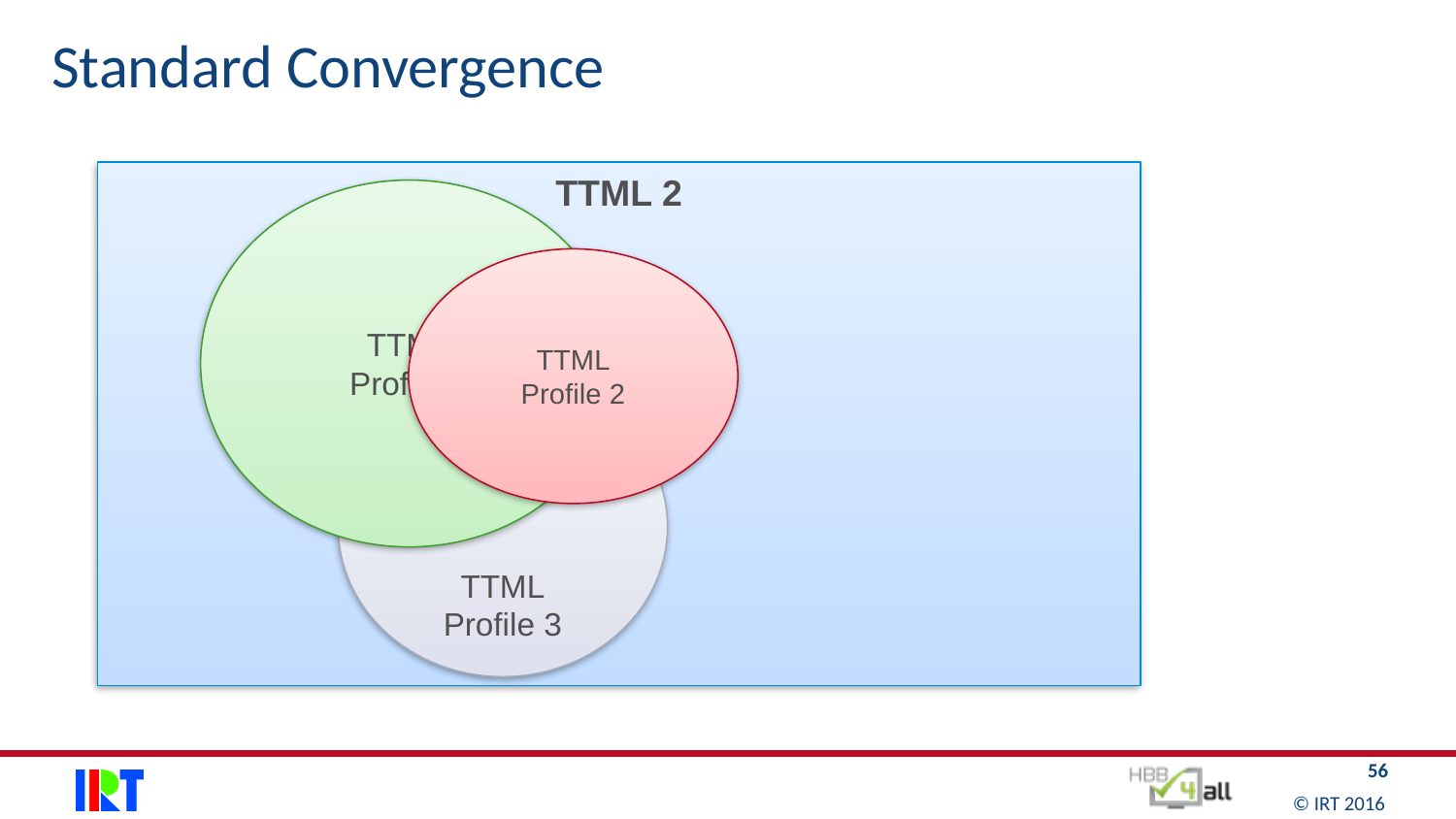

# Standard Convergence
TTML 2

TTML
Profile 1
TTML
Profile 2
TTML

TTML
Profile 3